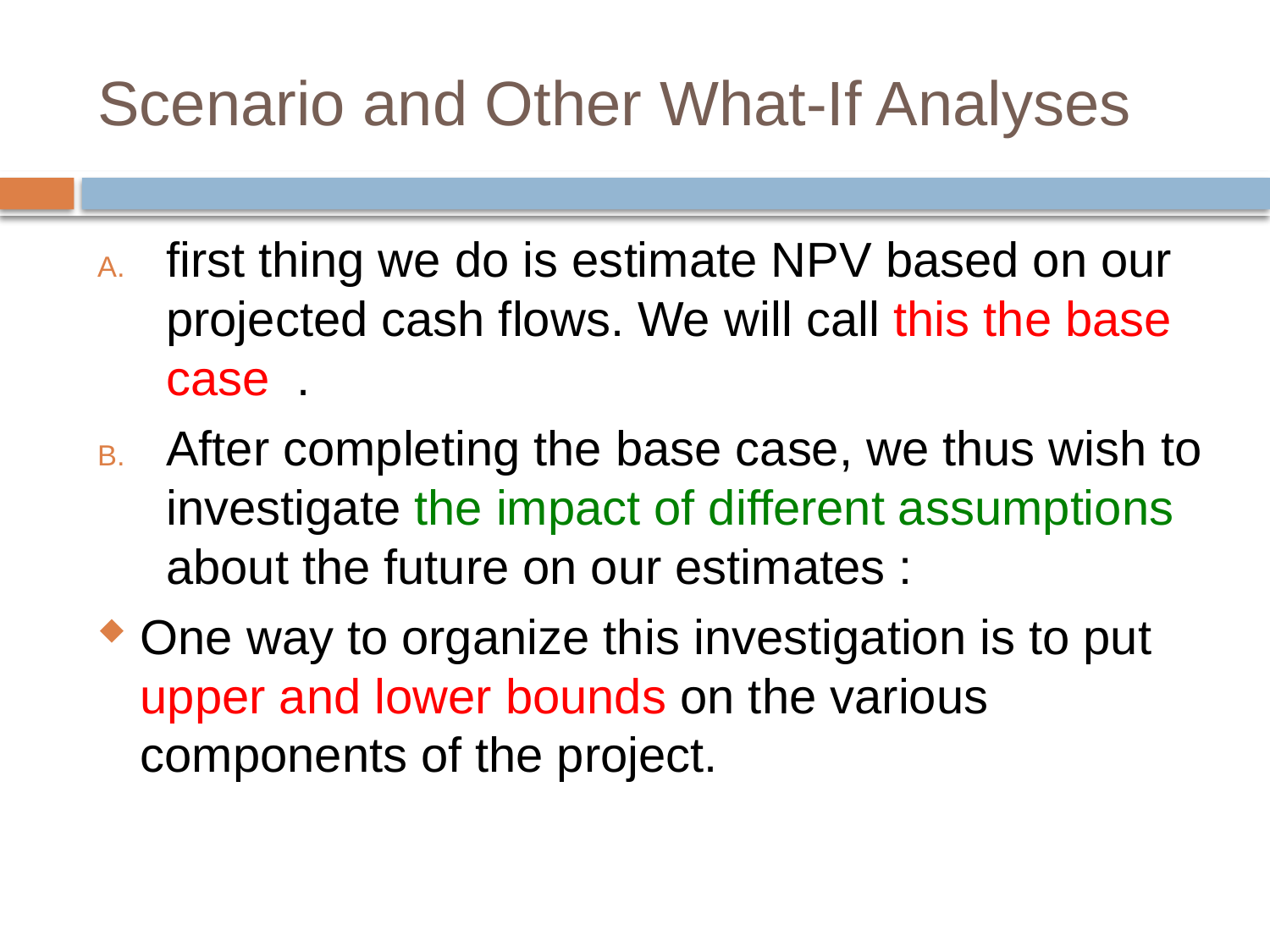

# Scenario and Other What-If Analyses
first thing we do is estimate NPV based on our projected cash flows. We will call this the base case  .
After completing the base case, we thus wish to investigate the impact of different assumptions about the future on our estimates :
One way to organize this investigation is to put upper and lower bounds on the various components of the project.